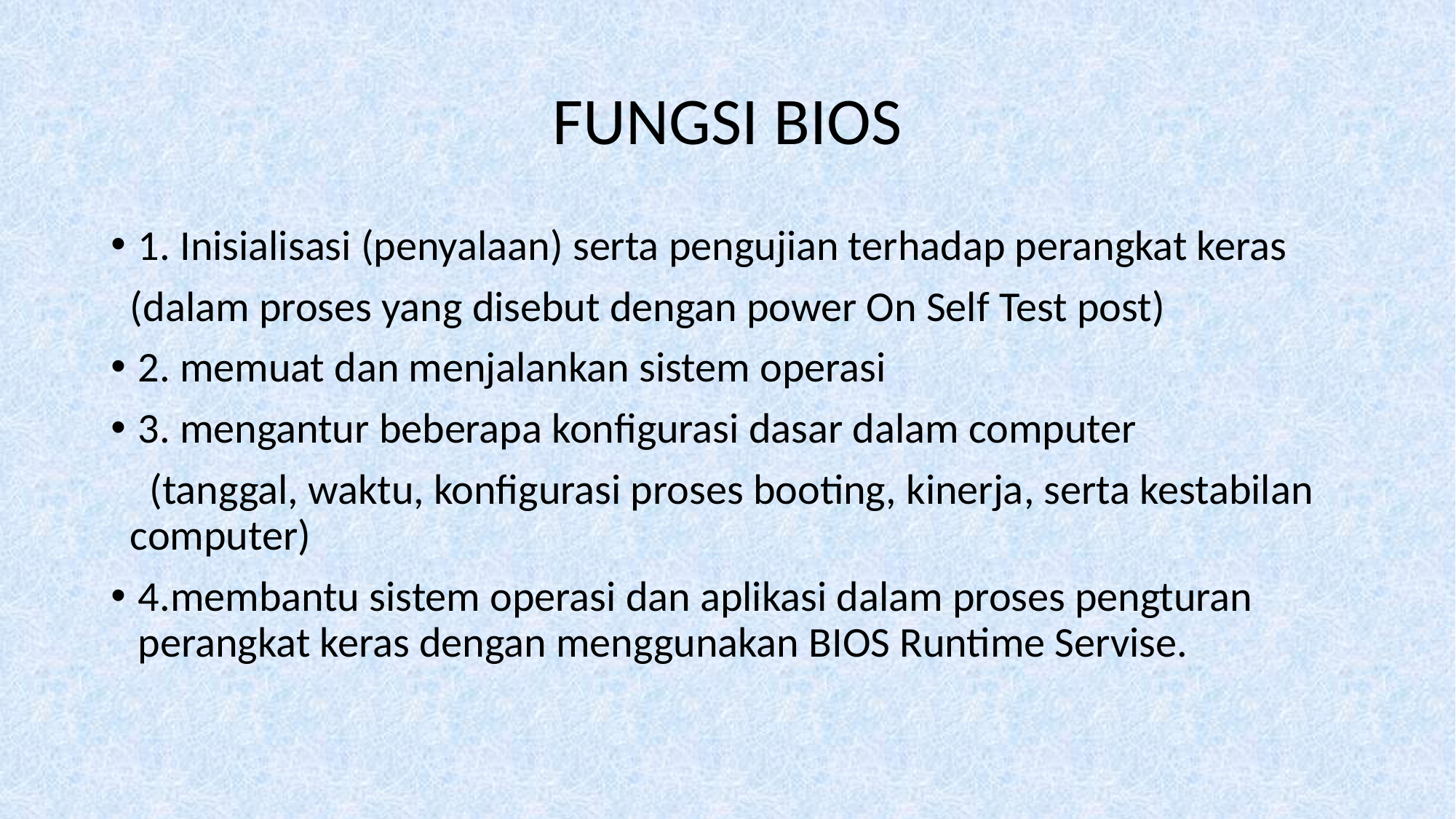

# FUNGSI BIOS
1. Inisialisasi (penyalaan) serta pengujian terhadap perangkat keras
  (dalam proses yang disebut dengan power On Self Test post)
2. memuat dan menjalankan sistem operasi
3. mengantur beberapa konfigurasi dasar dalam computer
    (tanggal, waktu, konfigurasi proses booting, kinerja, serta kestabilan      computer)
4.membantu sistem operasi dan aplikasi dalam proses pengturan 	perangkat keras dengan menggunakan BIOS Runtime Servise.